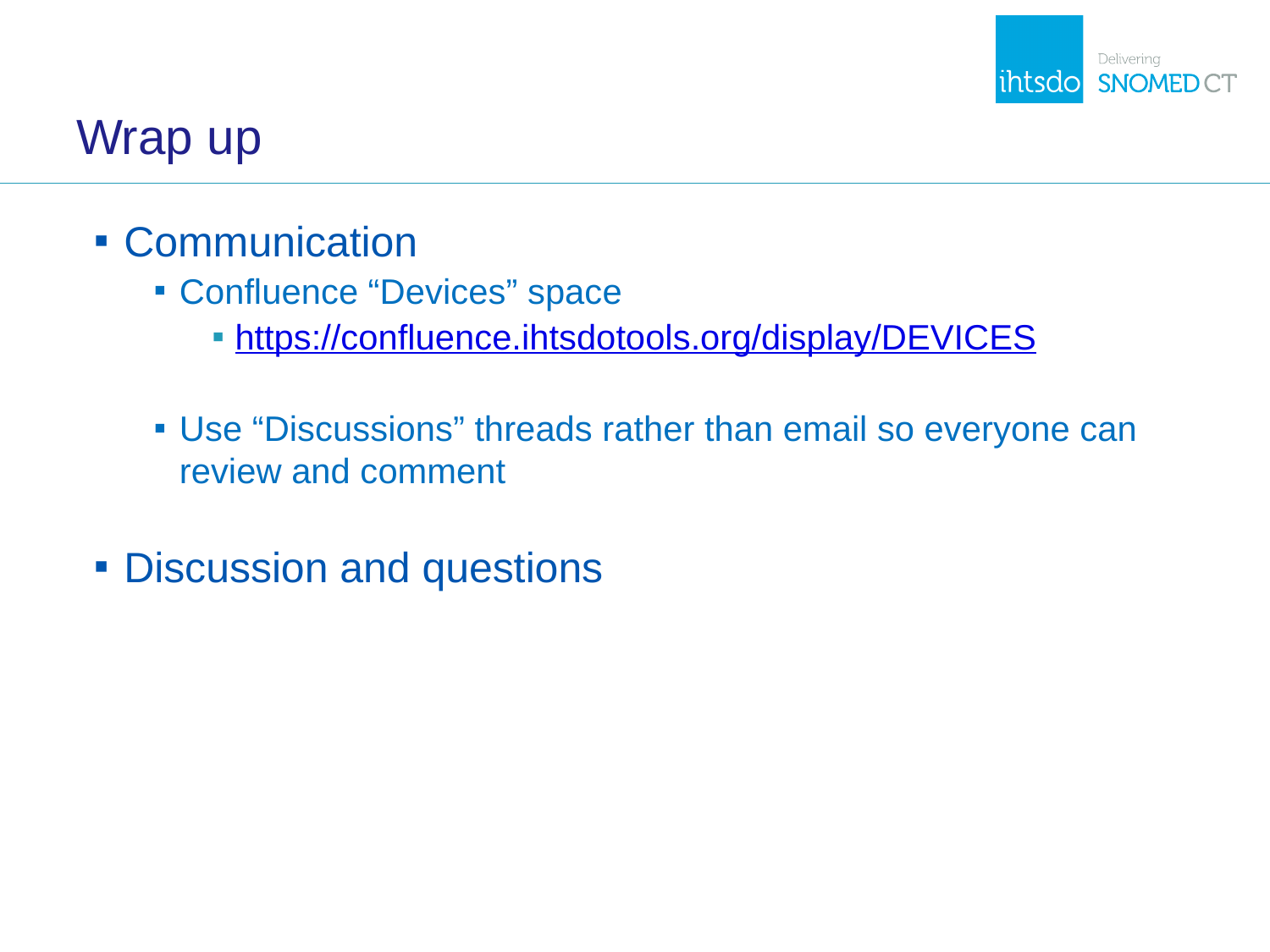

# Wrap up
Communication
Confluence “Devices” space
https://confluence.ihtsdotools.org/display/DEVICES

Use “Discussions” threads rather than email so everyone can review and comment

Discussion and questions